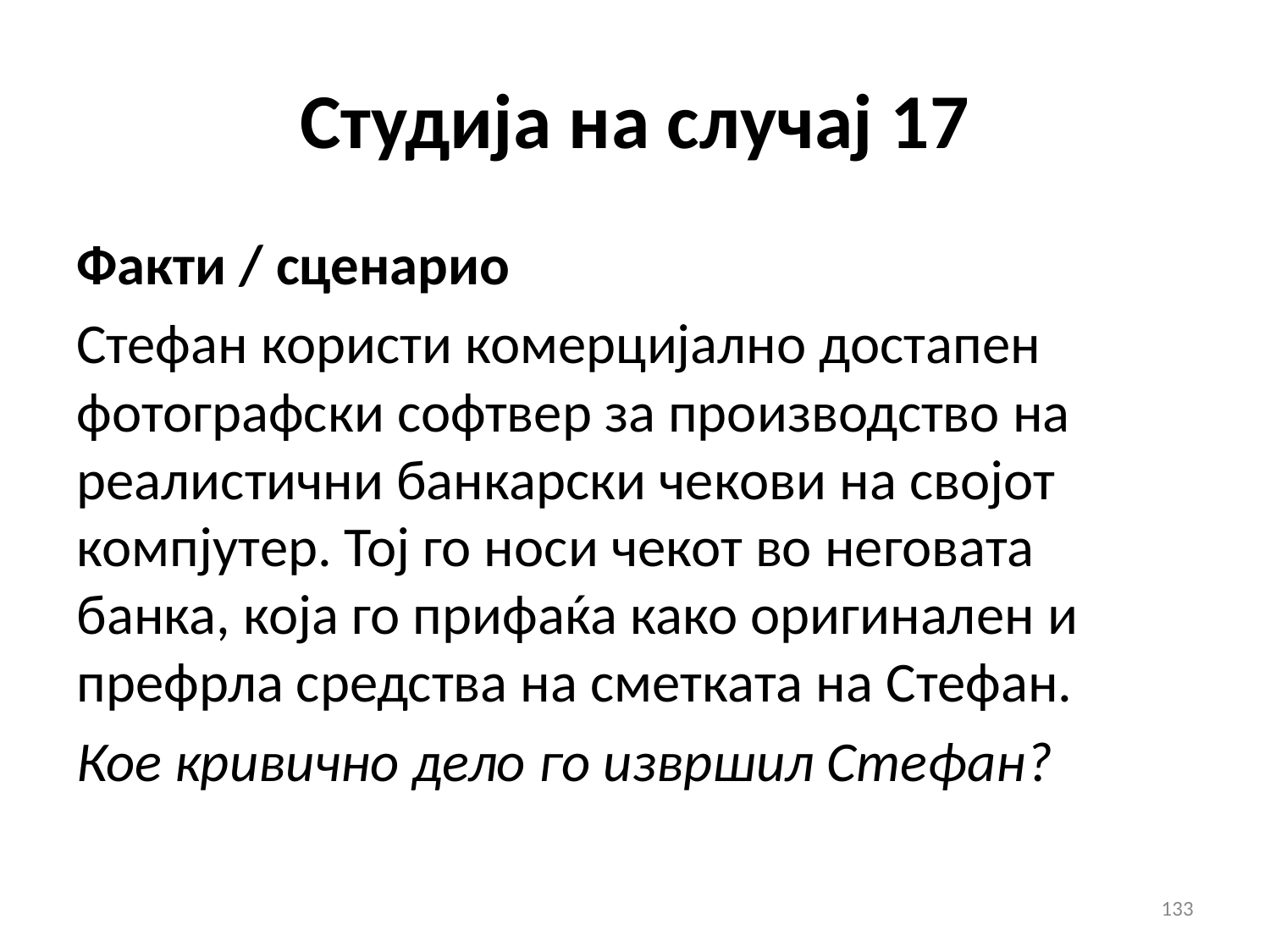

Студија на случај 17
Факти / сценарио
Стефан користи комерцијално достапен фотографски софтвер за производство на реалистични банкарски чекови на својот компјутер. Тој го носи чекот во неговата банка, која го прифаќа како оригинален и префрла средства на сметката на Стефан.
Кое кривично дело го извршил Стефан?
133